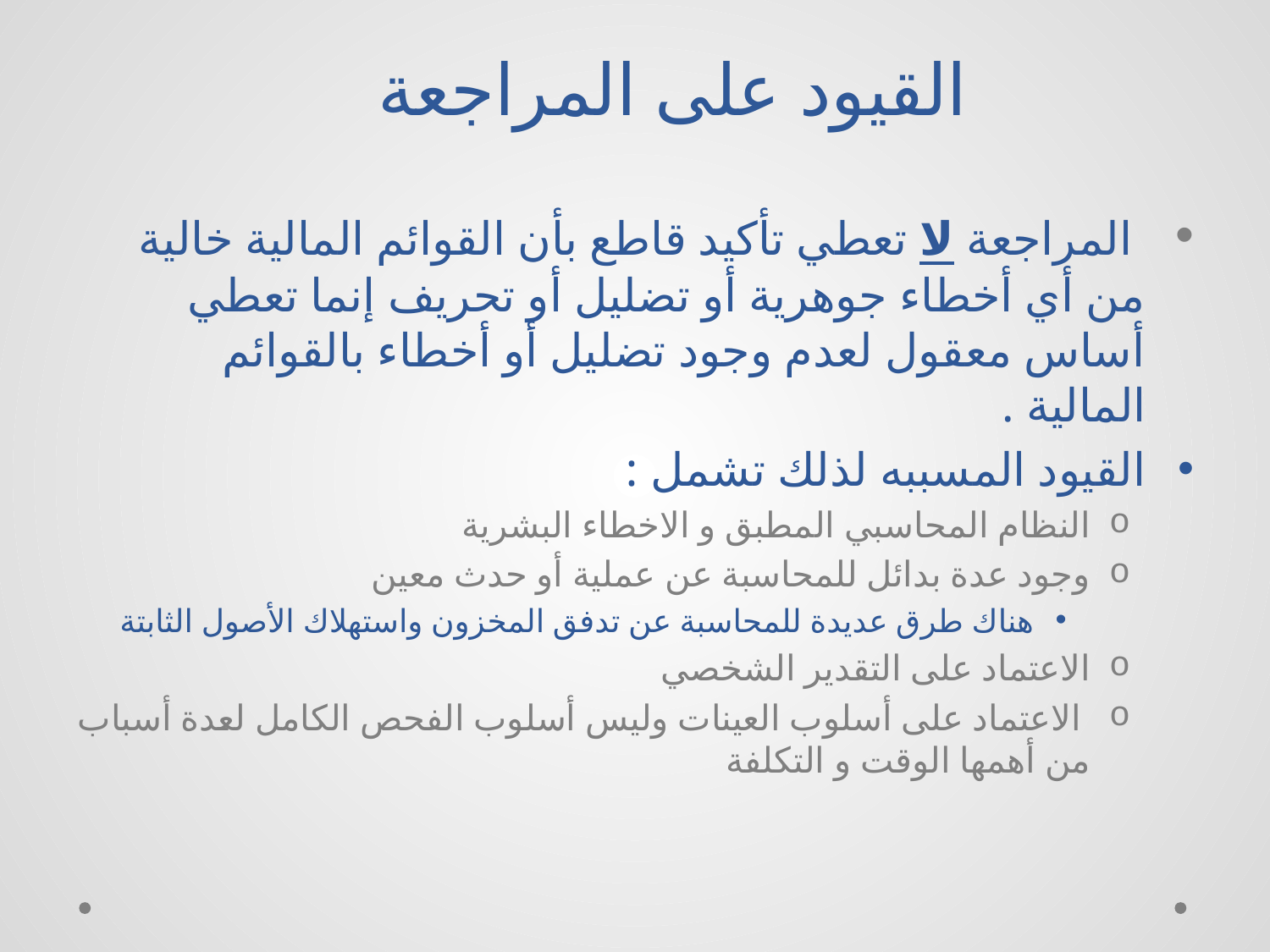

# القيود على المراجعة
 المراجعة لا تعطي تأكيد قاطع بأن القوائم المالية خالية من أي أخطاء جوهرية أو تضليل أو تحريف إنما تعطي أساس معقول لعدم وجود تضليل أو أخطاء بالقوائم المالية .
القيود المسببه لذلك تشمل :
النظام المحاسبي المطبق و الاخطاء البشرية
وجود عدة بدائل للمحاسبة عن عملية أو حدث معين
هناك طرق عديدة للمحاسبة عن تدفق المخزون واستهلاك الأصول الثابتة
الاعتماد على التقدير الشخصي
 الاعتماد على أسلوب العينات وليس أسلوب الفحص الكامل لعدة أسباب من أهمها الوقت و التكلفة